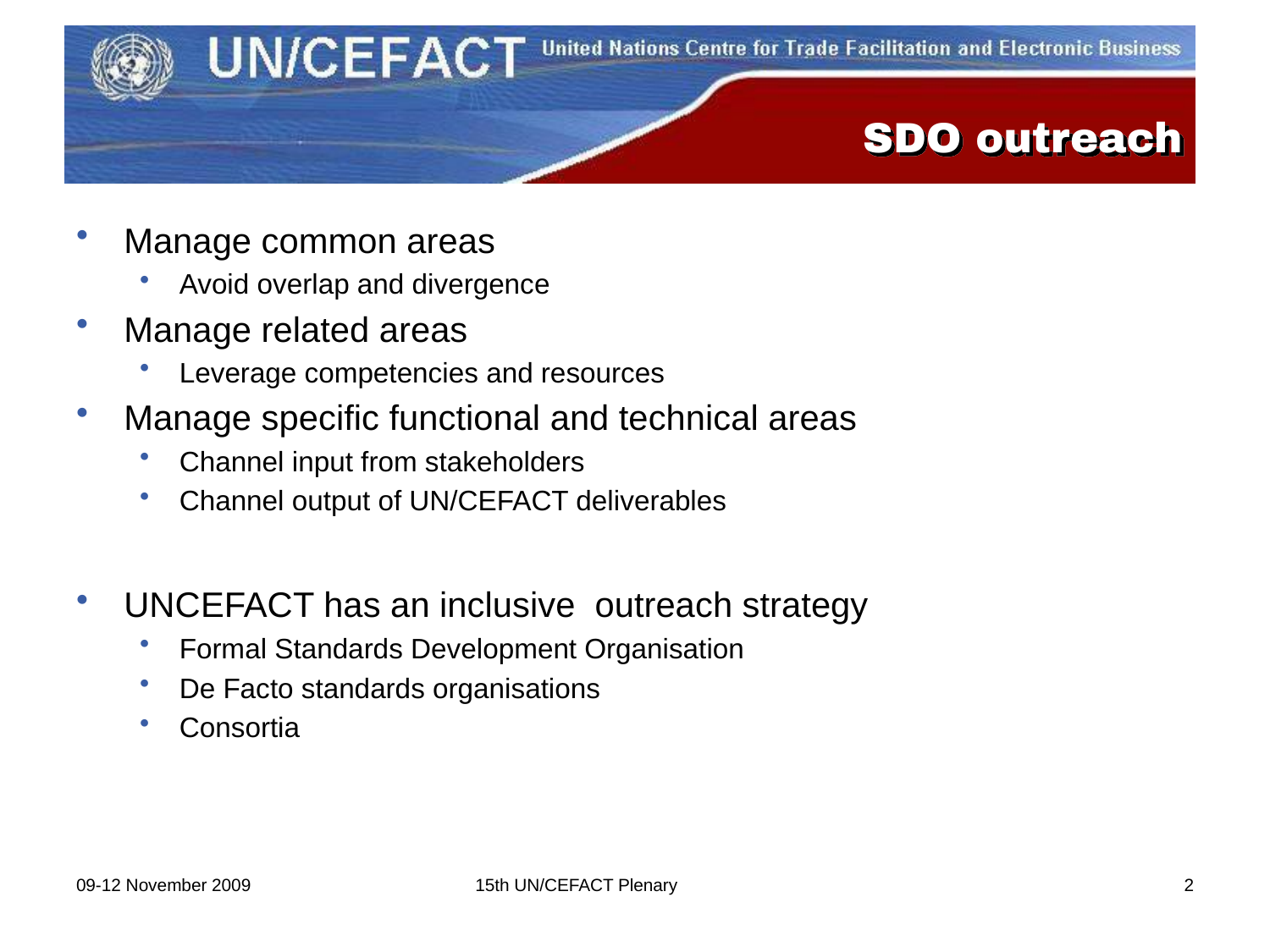

# SDO outreach
Manage common areas
Avoid overlap and divergence
Manage related areas
Leverage competencies and resources
Manage specific functional and technical areas
Channel input from stakeholders
Channel output of UN/CEFACT deliverables

UNCEFACT has an inclusive  outreach strategy
Formal Standards Development Organisation
De Facto standards organisations
Consortia
09-12 November 2009
15th UN/CEFACT Plenary
2